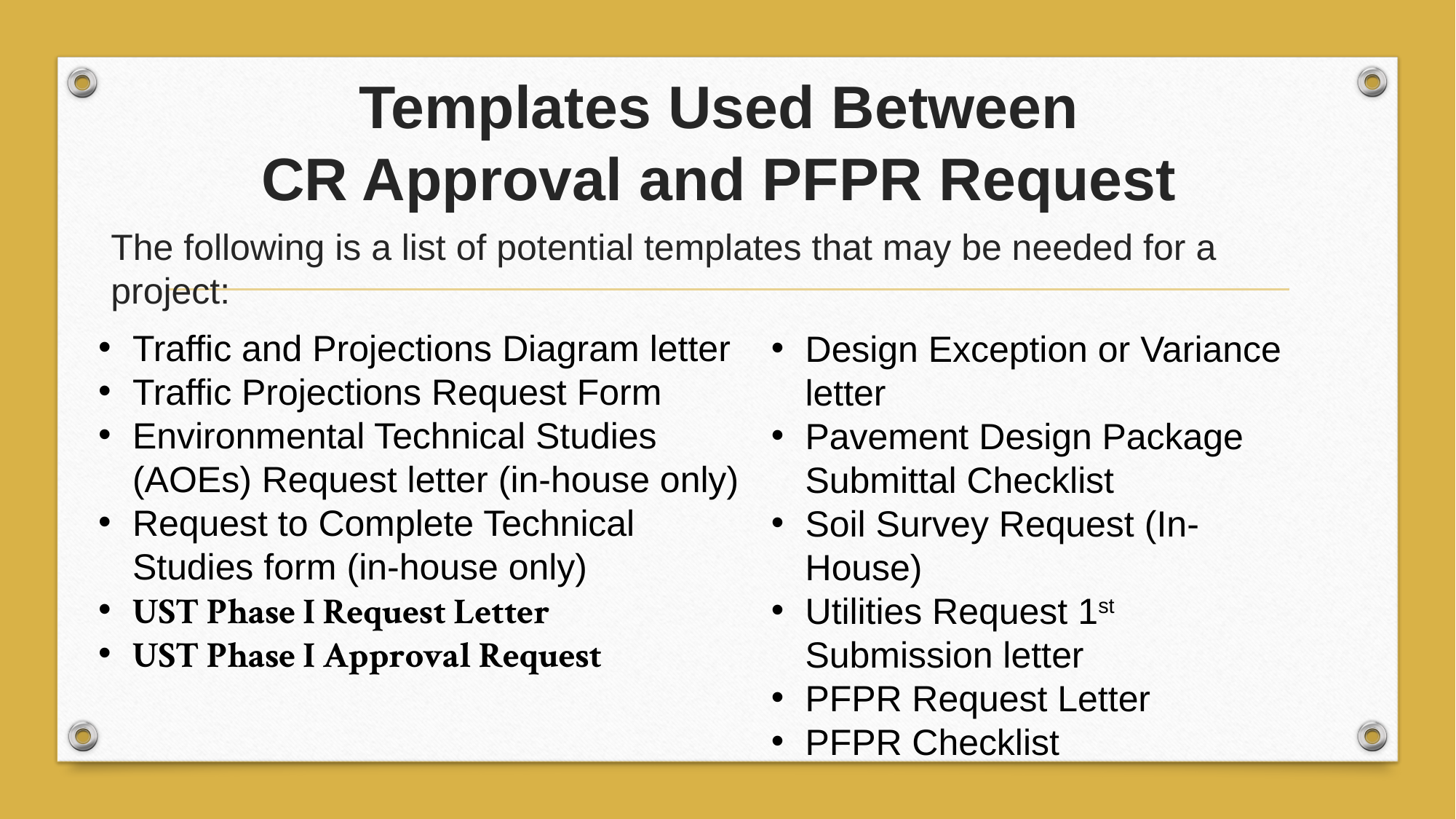

# Templates Used Between CR Approval and PFPR Request
The following is a list of potential templates that may be needed for a project:

Traffic and Projections Diagram letter
Traffic Projections Request Form
Environmental Technical Studies (AOEs) Request letter (in-house only)
Request to Complete Technical Studies form (in-house only)
UST Phase I Request Letter
UST Phase I Approval Request

Design Exception or Variance letter
Pavement Design Package Submittal Checklist
Soil Survey Request (In-House)
Utilities Request 1st Submission letter
PFPR Request Letter
PFPR Checklist